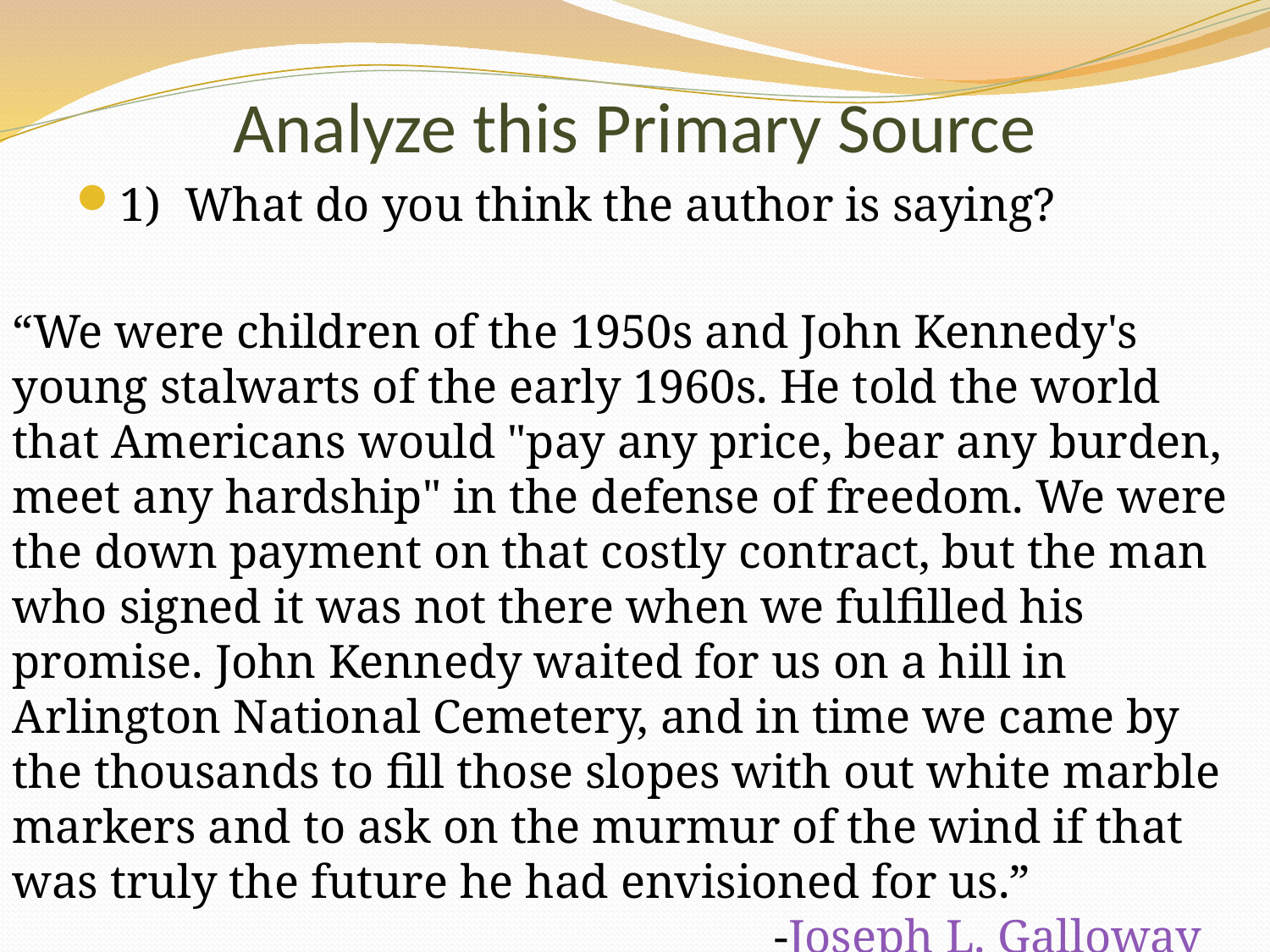

# Analyze this Primary Source
1)  What do you think the author is saying?
“We were children of the 1950s and John Kennedy's young stalwarts of the early 1960s. He told the world that Americans would "pay any price, bear any burden, meet any hardship" in the defense of freedom. We were the down payment on that costly contract, but the man who signed it was not there when we fulfilled his promise. John Kennedy waited for us on a hill in Arlington National Cemetery, and in time we came by the thousands to fill those slopes with out white marble markers and to ask on the murmur of the wind if that was truly the future he had envisioned for us.”
						-Joseph L. Galloway